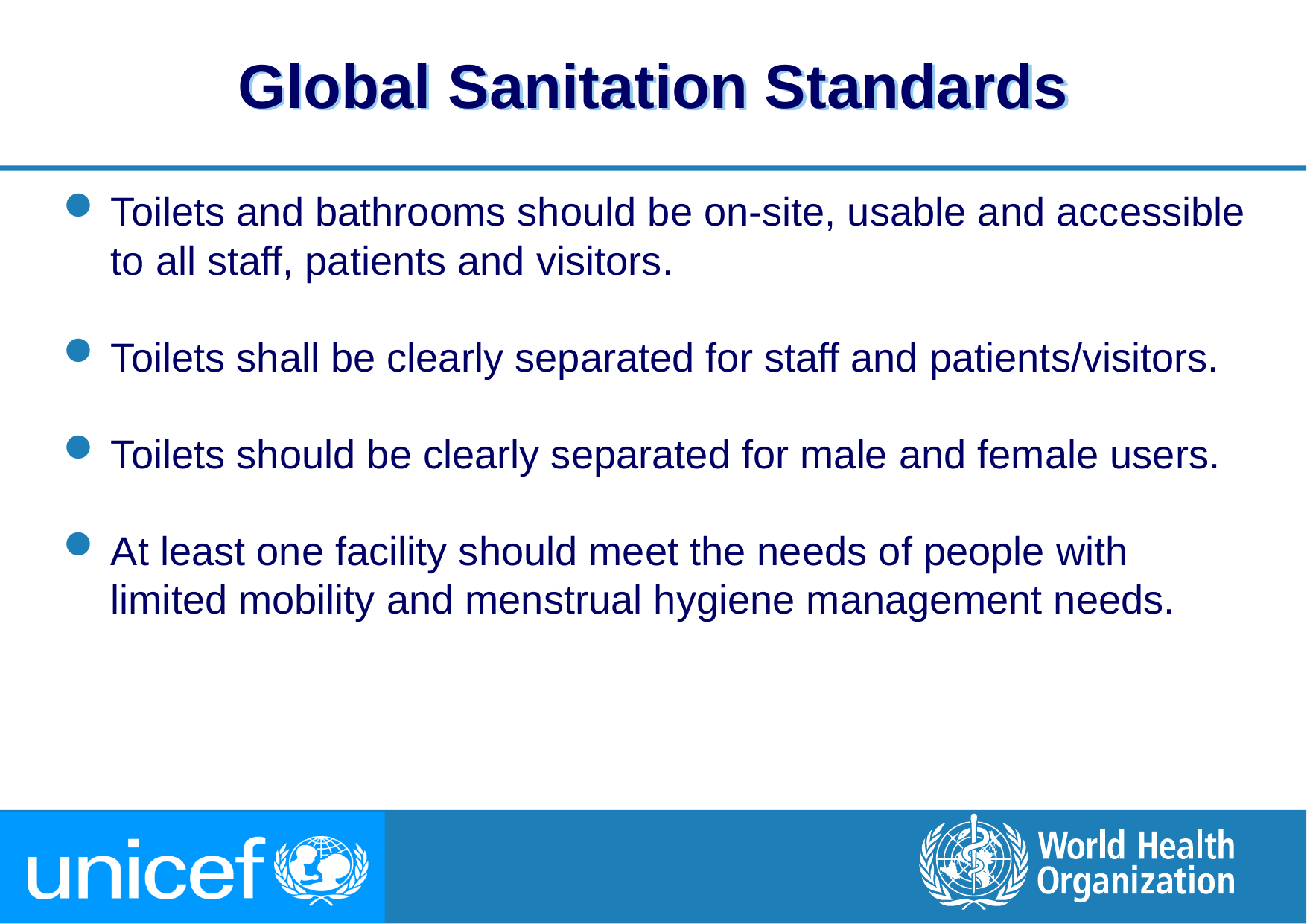

# Global Sanitation Standards
Toilets and bathrooms should be on-site, usable and accessible to all staff, patients and visitors.

Toilets shall be clearly separated for staff and patients/visitors.

Toilets should be clearly separated for male and female users.

At least one facility should meet the needs of people with limited mobility and menstrual hygiene management needs.